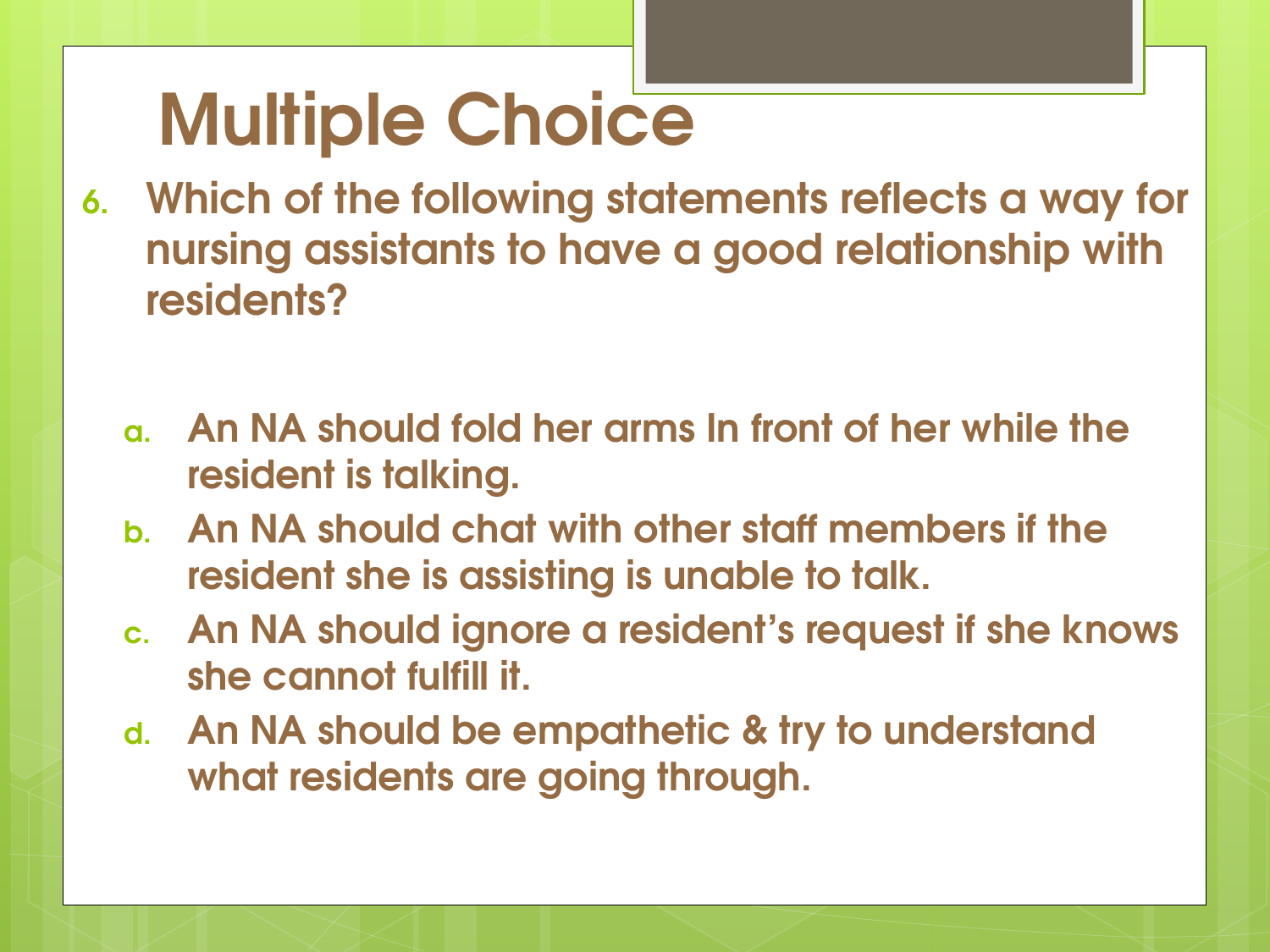

# Multiple Choice
Which of the following statements reflects a way for nursing assistants to have a good relationship with residents?

An NA should fold her arms In front of her while the resident is talking.
An NA should chat with other staff members if the resident she is assisting is unable to talk.
An NA should ignore a resident’s request if she knows she cannot fulfill it.
An NA should be empathetic & try to understand what residents are going through.